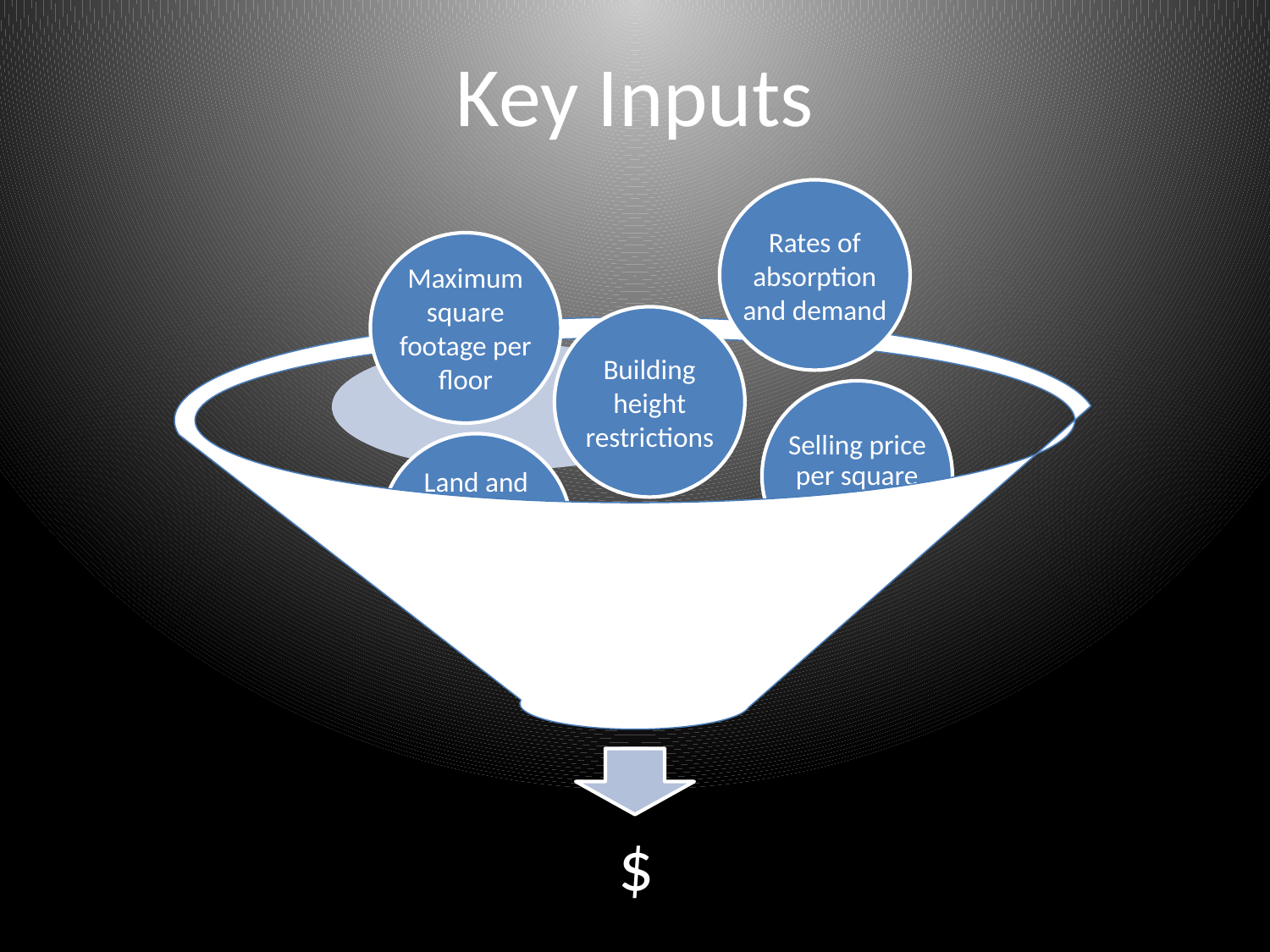

# Key Inputs
Rates of absorption and demand
Maximum square footage per floor
Building height restrictions

Selling price per square foot
Land and building costs per square foot
Maximum lot size areas

$